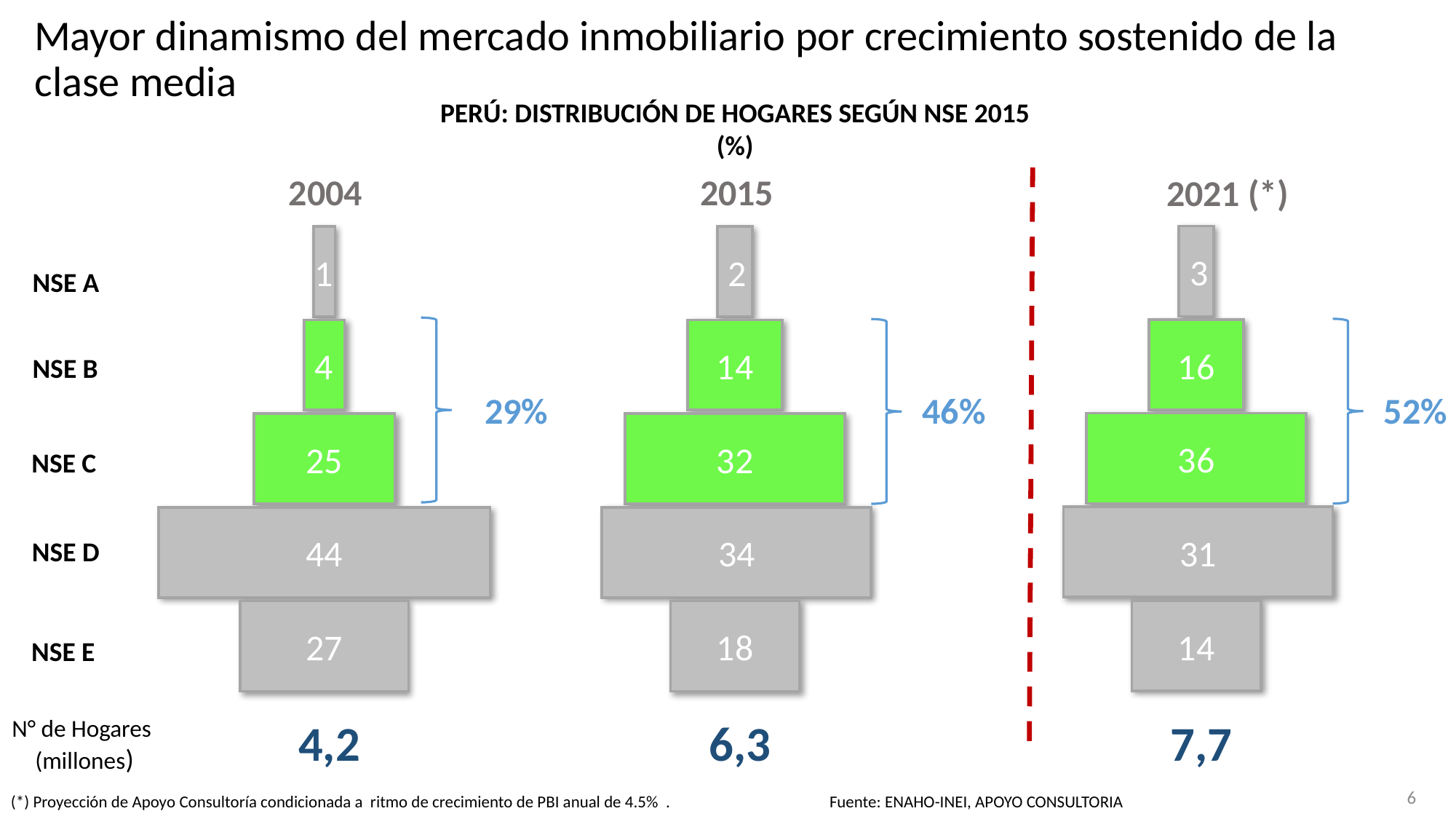

# Mayor dinamismo del mercado inmobiliario por crecimiento sostenido de la clase media
PERÚ: DISTRIBUCIÓN DE HOGARES SEGÚN NSE 2015
(%)
2004
2015
2021 (*)
3
2
1
NSE A

16
4
14
NSE B
52%
29%
46%
36
32
25
NSE C
31
34
44
NSE D
14
27
18
NSE E
7,7
6,3
N° de Hogares
(millones)
4,2
6
(*) Proyección de Apoyo Consultoría condicionada a  ritmo de crecimiento de PBI anual de 4.5%  .                                          Fuente: ENAHO-INEI, APOYO CONSULTORIA